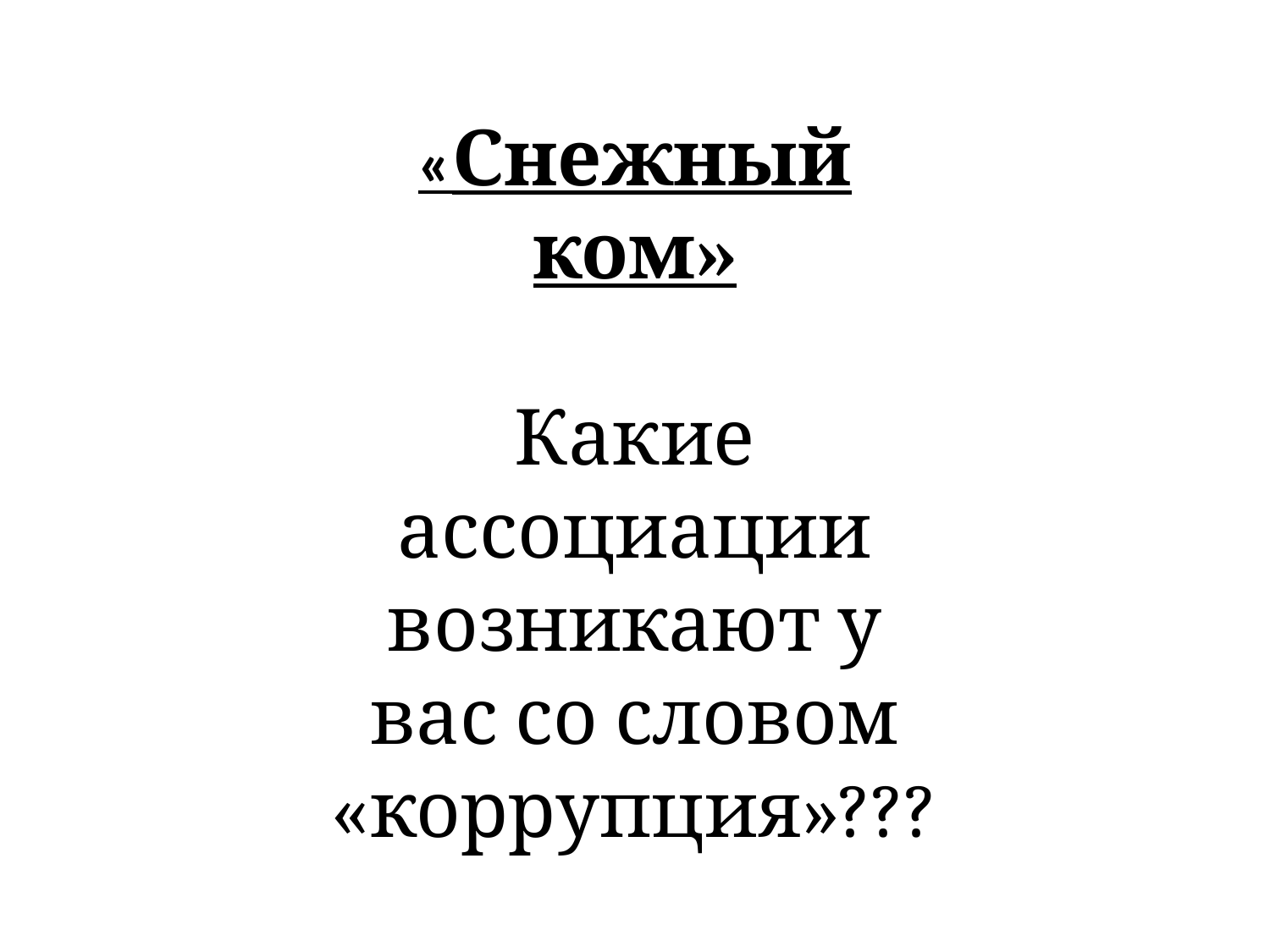

«Снежный ком»

Какие ассоциации возникают у вас со словом «коррупция»???